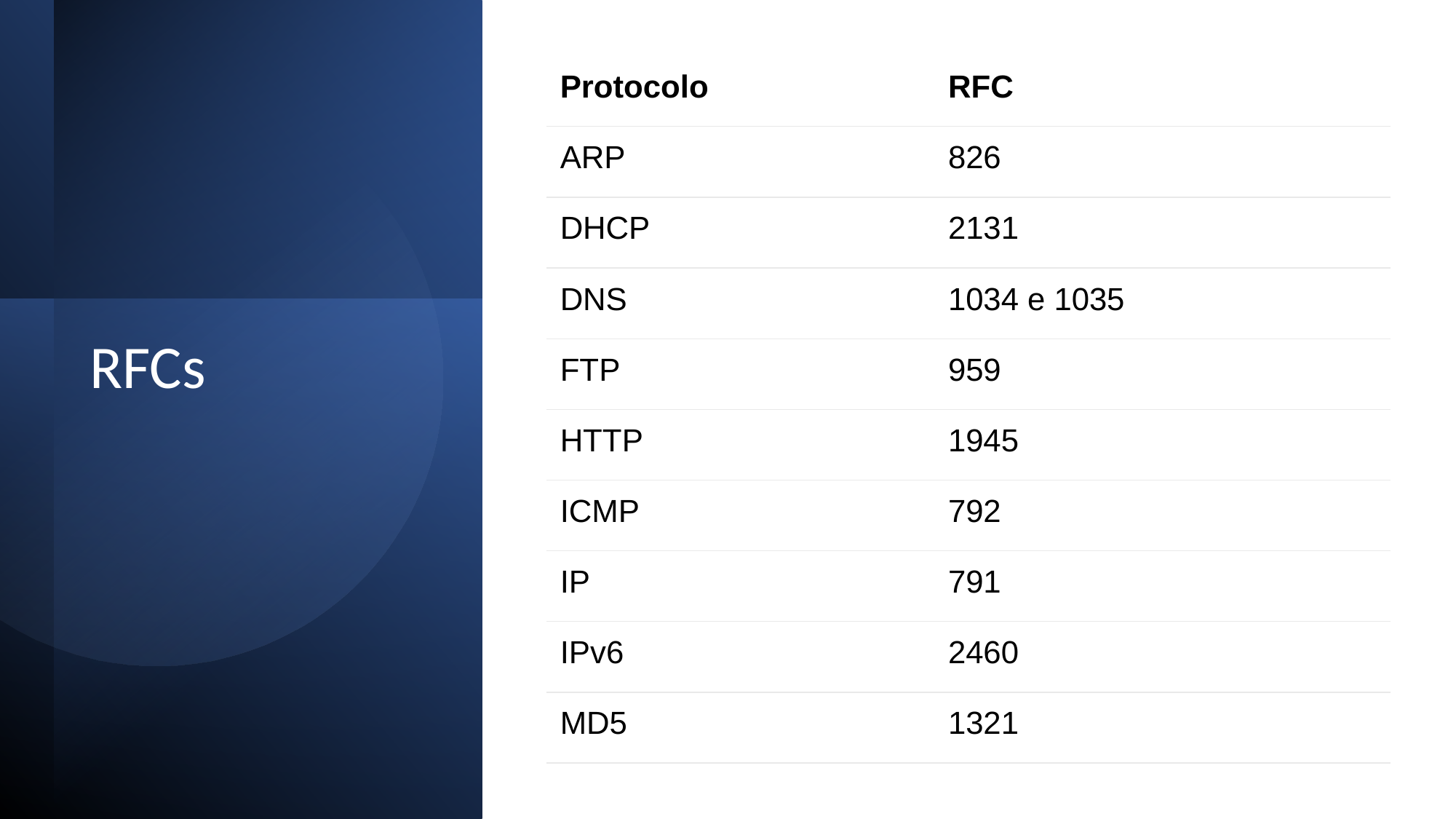

| Protocolo | RFC |
| --- | --- |
| ARP | 826 |
| DHCP | 2131 |
| DNS | 1034 e 1035 |
| FTP | 959 |
| HTTP | 1945 |
| ICMP | 792 |
| IP | 791 |
| IPv6 | 2460 |
| MD5 | 1321 |

# RFCs